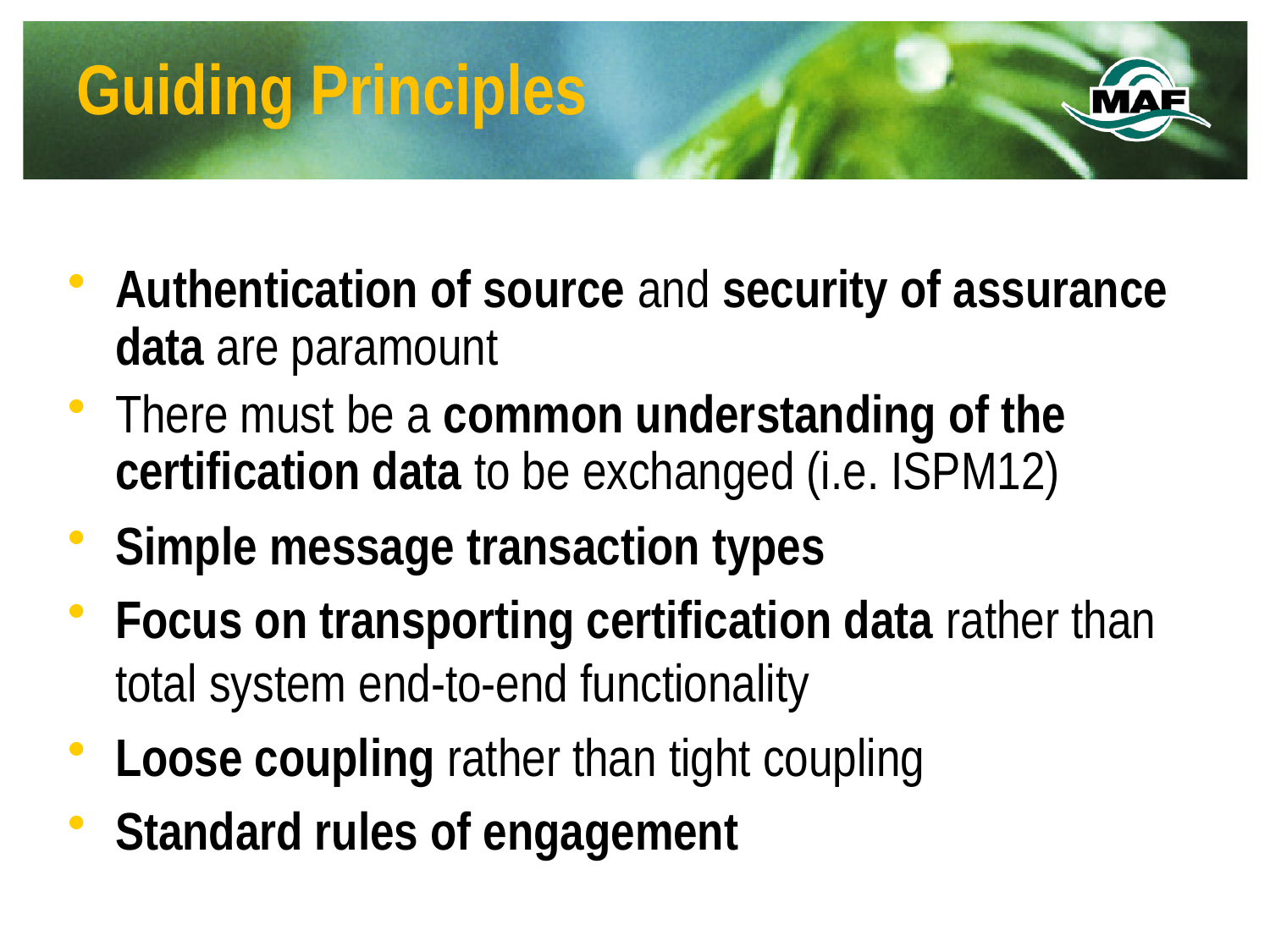

# Guiding Principles
Authentication of source and security of assurance data are paramount
There must be a common understanding of the certification data to be exchanged (i.e. ISPM12)
Simple message transaction types
Focus on transporting certification data rather than total system end-to-end functionality
Loose coupling rather than tight coupling
Standard rules of engagement